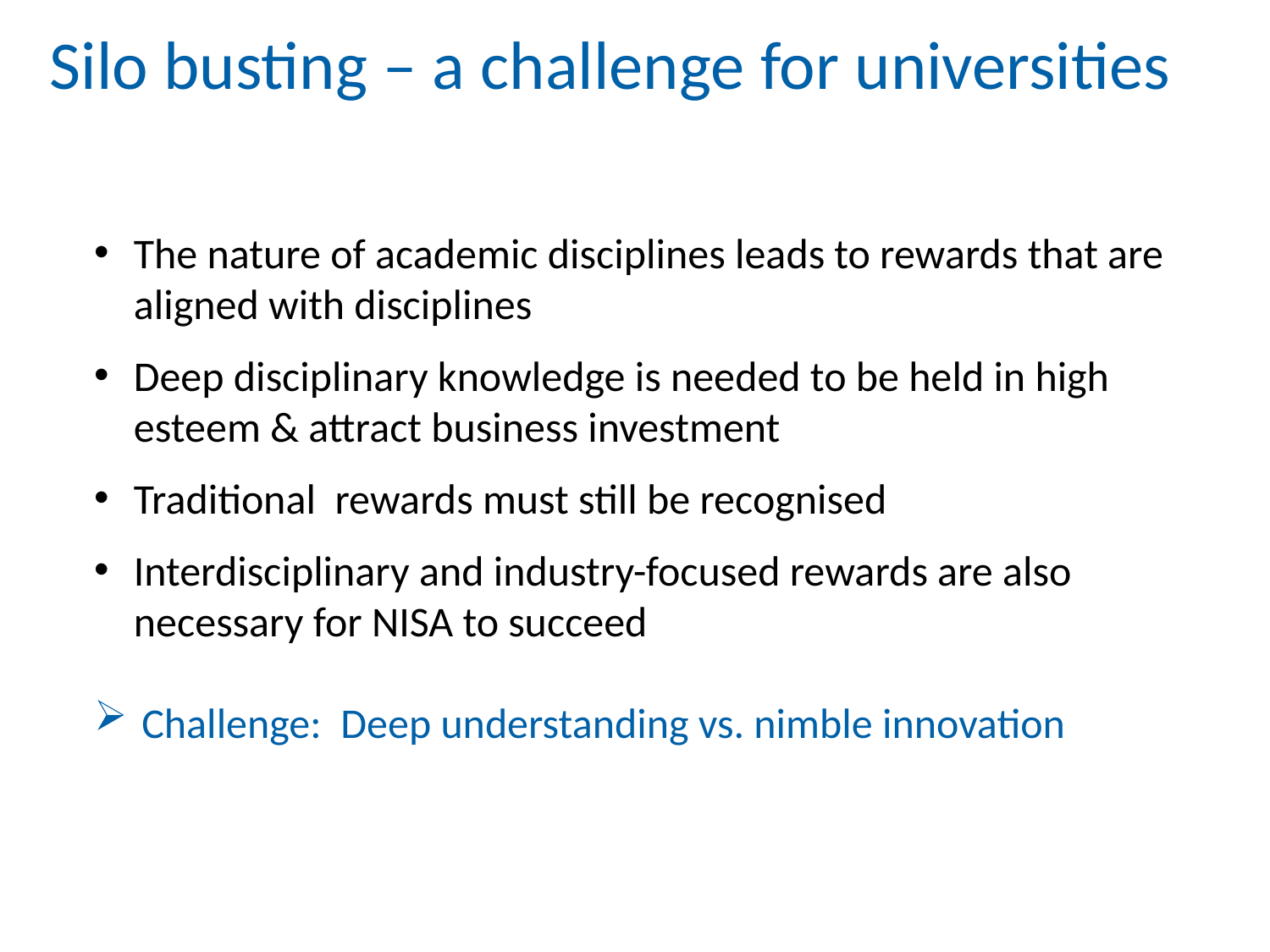

# Silo busting – a challenge for universities
The nature of academic disciplines leads to rewards that are aligned with disciplines
Deep disciplinary knowledge is needed to be held in high esteem & attract business investment
Traditional  rewards must still be recognised
Interdisciplinary and industry-focused rewards are also necessary for NISA to succeed

Challenge:  Deep understanding vs. nimble innovation